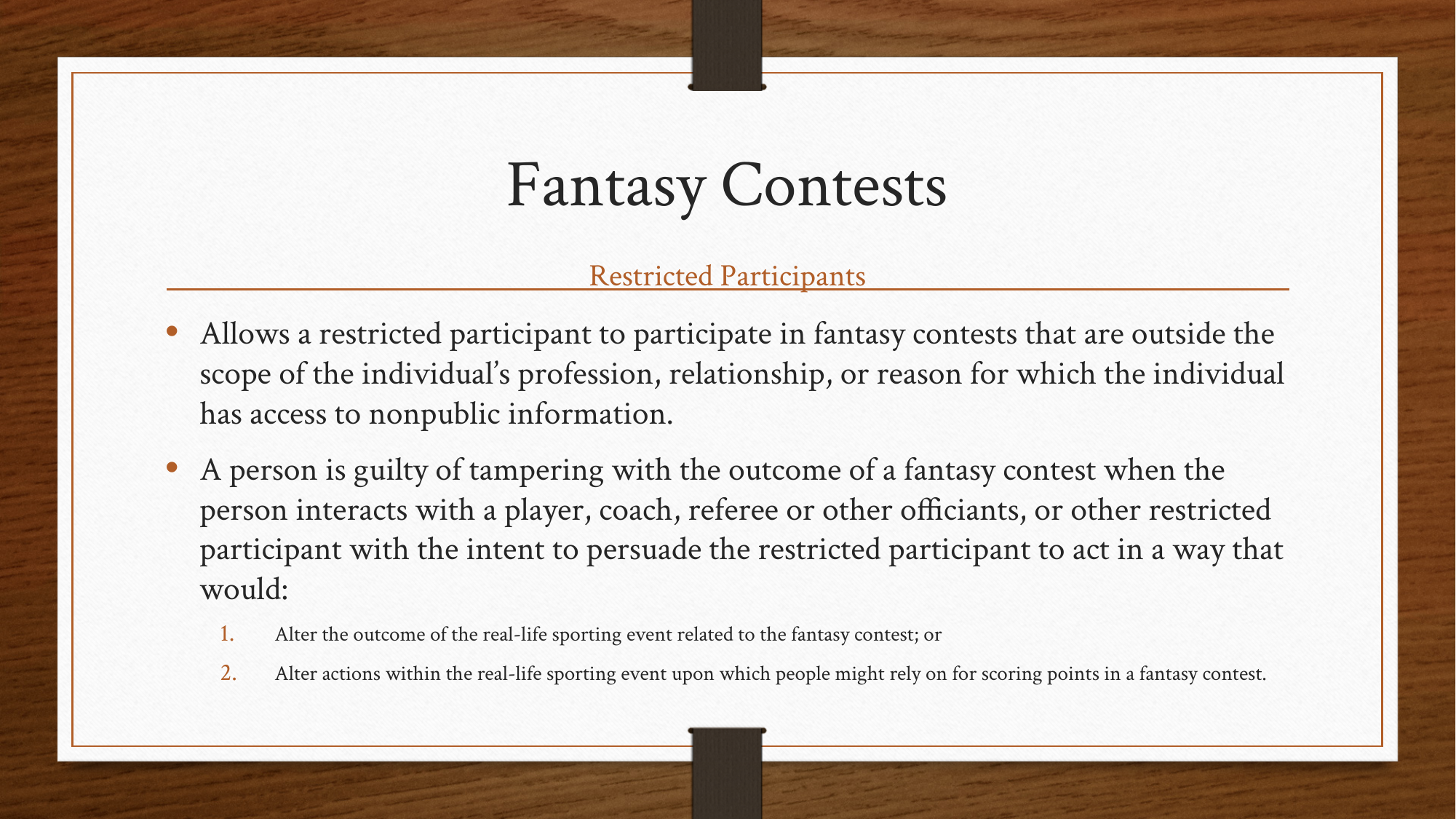

# Fantasy Contests
Restricted Participants
Allows a restricted participant to participate in fantasy contests that are outside the scope of the individual’s profession, relationship, or reason for which the individual has access to nonpublic information.
A person is guilty of tampering with the outcome of a fantasy contest when the person interacts with a player, coach, referee or other officiants, or other restricted participant with the intent to persuade the restricted participant to act in a way that would:
Alter the outcome of the real-life sporting event related to the fantasy contest; or
Alter actions within the real-life sporting event upon which people might rely on for scoring points in a fantasy contest.